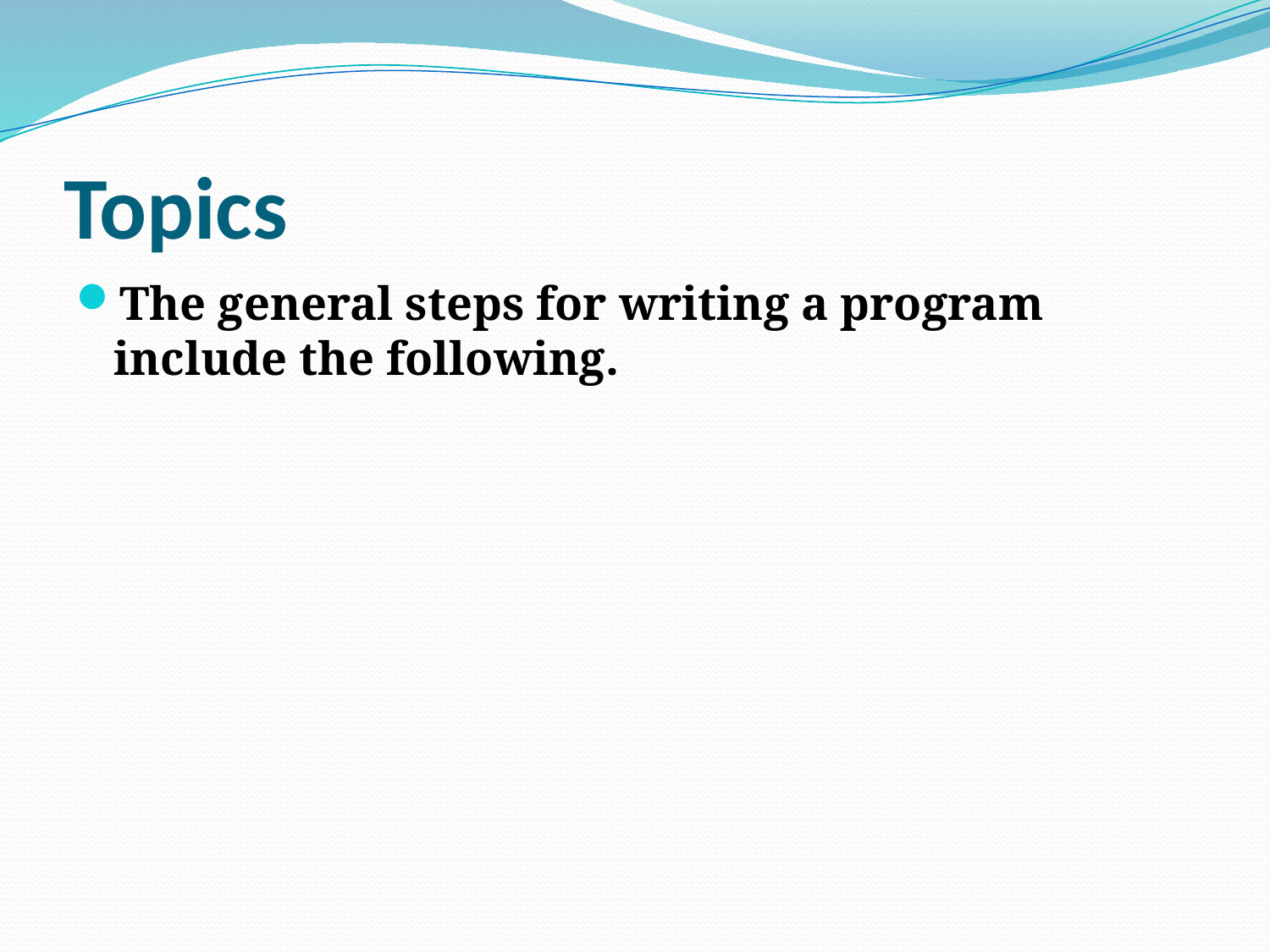

# Topics
The general steps for writing a program include the following.